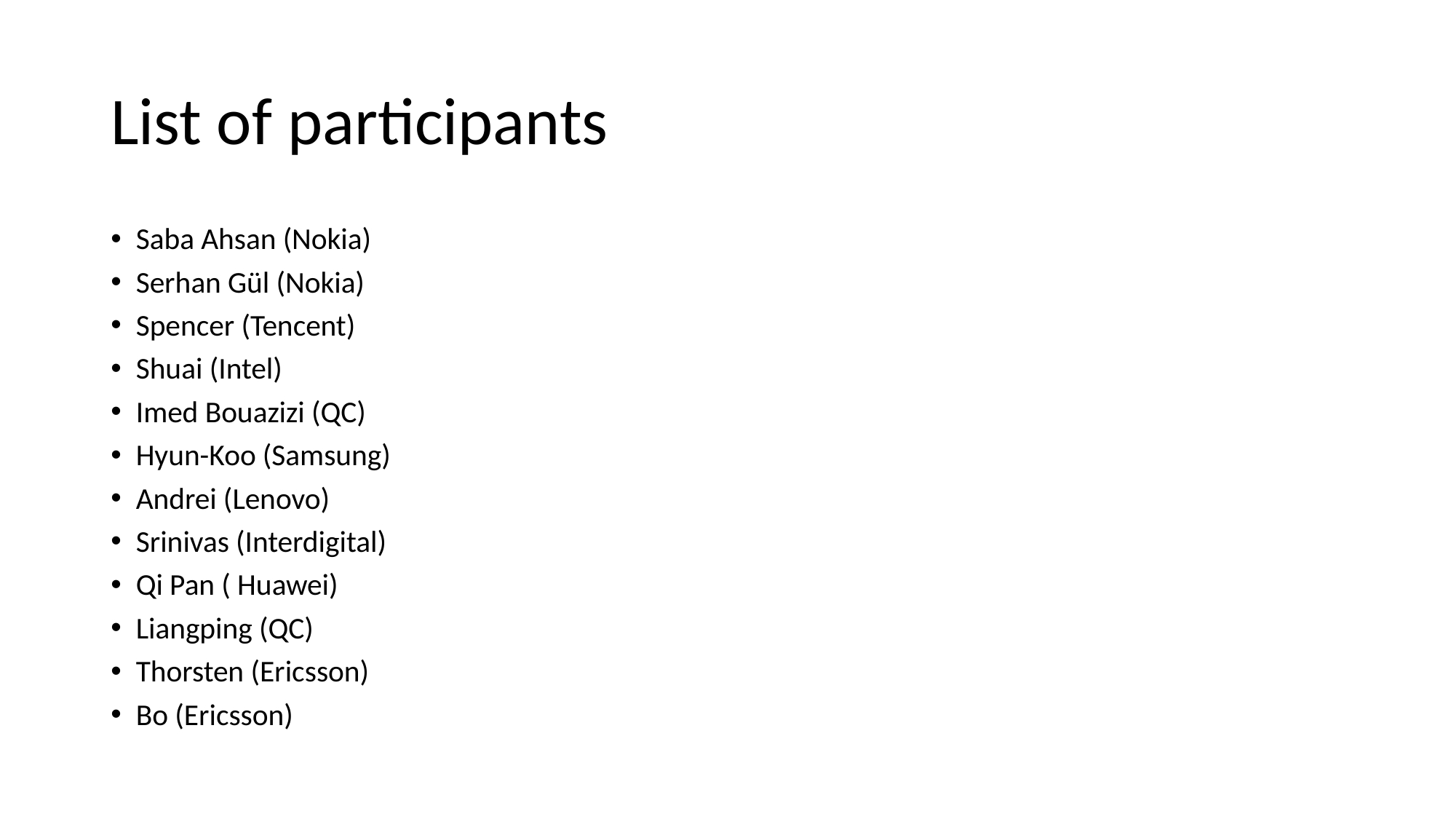

# List of participants
Saba Ahsan (Nokia)
Serhan Gül (Nokia)
Spencer (Tencent)
Shuai (Intel)
Imed Bouazizi (QC)
Hyun-Koo (Samsung)
Andrei (Lenovo)
Srinivas (Interdigital)
Qi Pan ( Huawei)
Liangping (QC)
Thorsten (Ericsson)
Bo (Ericsson)